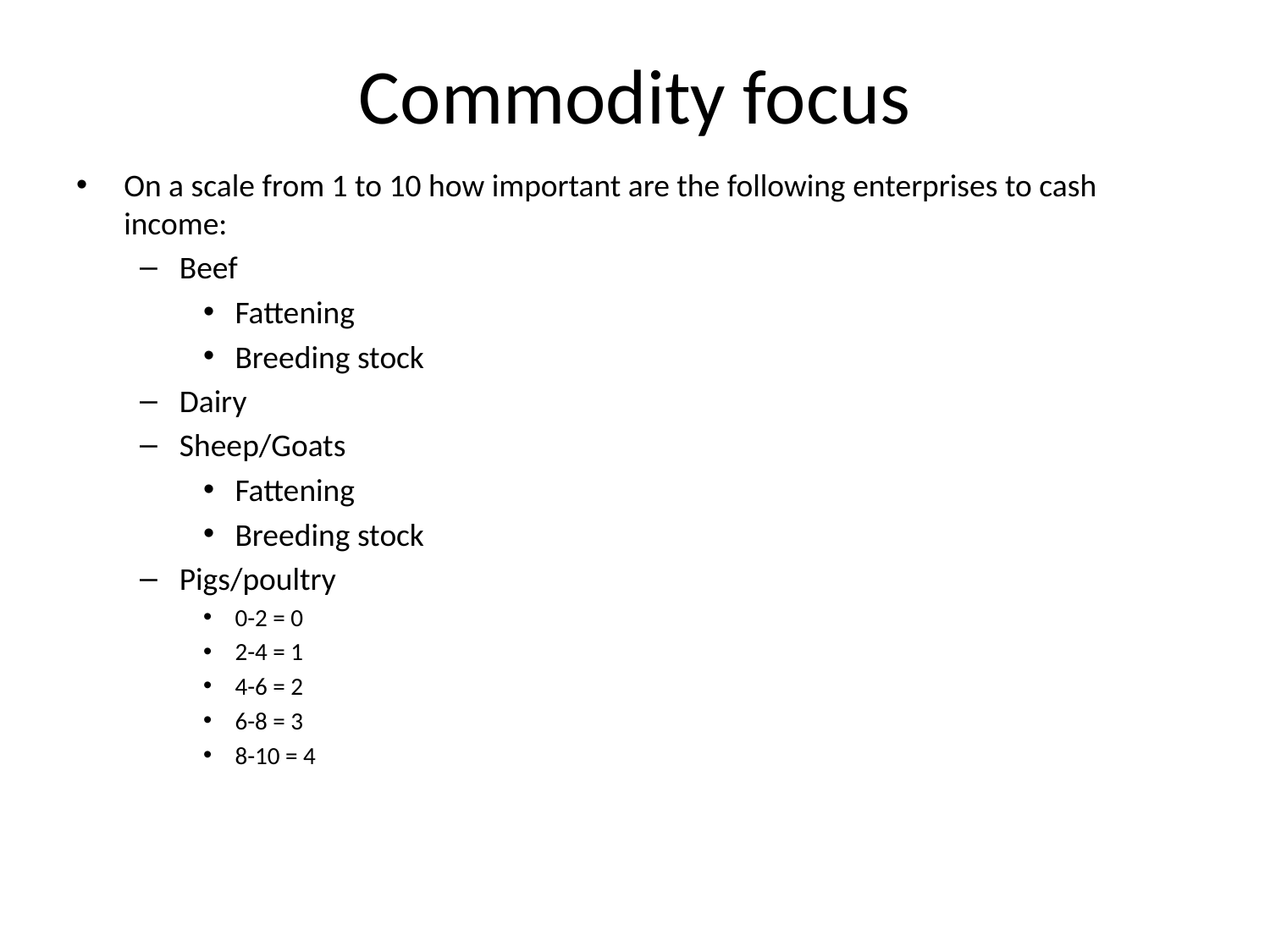

# Commodity focus
On a scale from 1 to 10 how important are the following enterprises to cash income:
Beef
Fattening
Breeding stock
Dairy
Sheep/Goats
Fattening
Breeding stock
Pigs/poultry
0-2 = 0
2-4 = 1
4-6 = 2
6-8 = 3
8-10 = 4